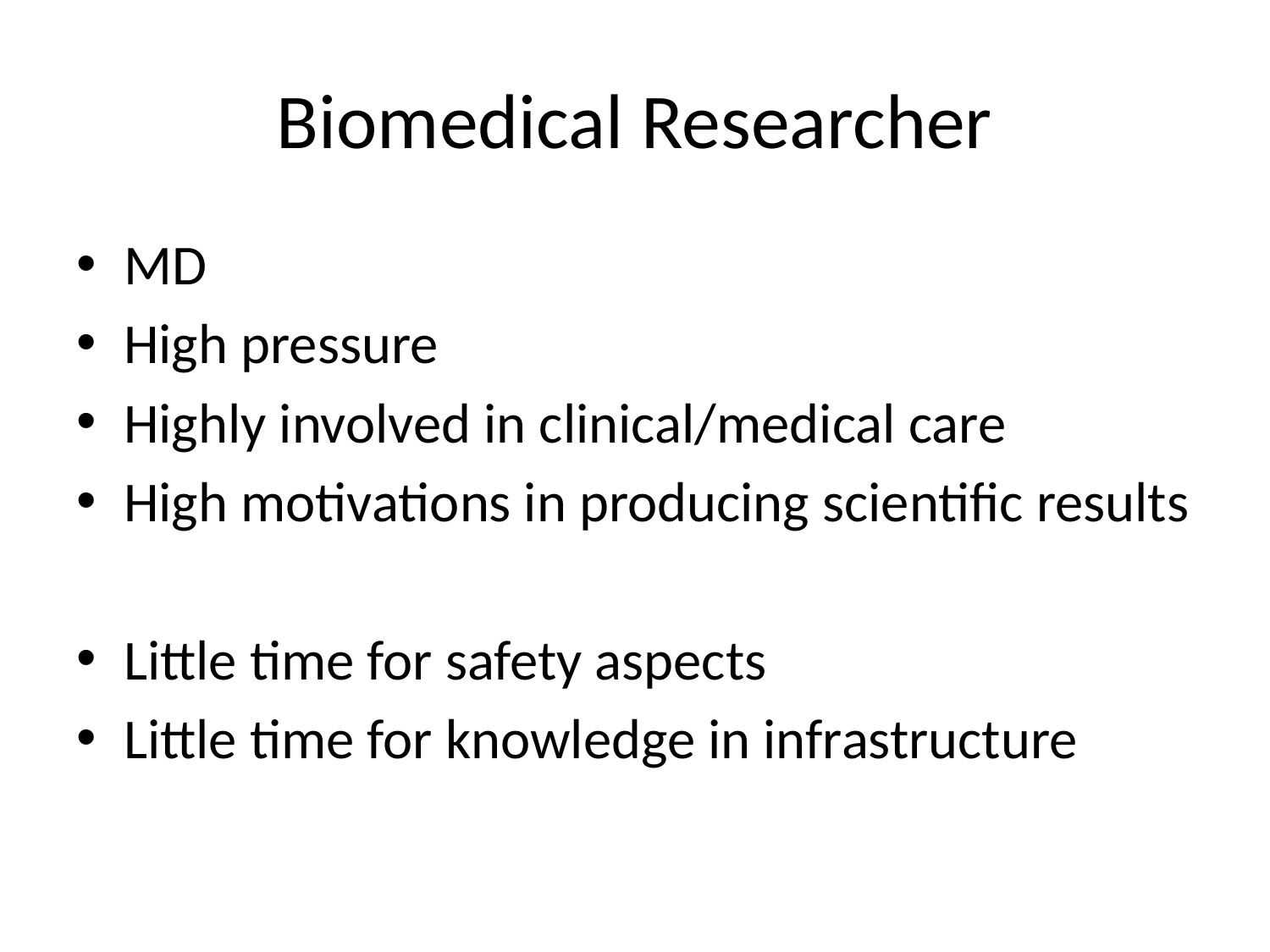

# Biomedical Researcher
MD
High pressure
Highly involved in clinical/medical care
High motivations in producing scientific results

Little time for safety aspects
Little time for knowledge in infrastructure